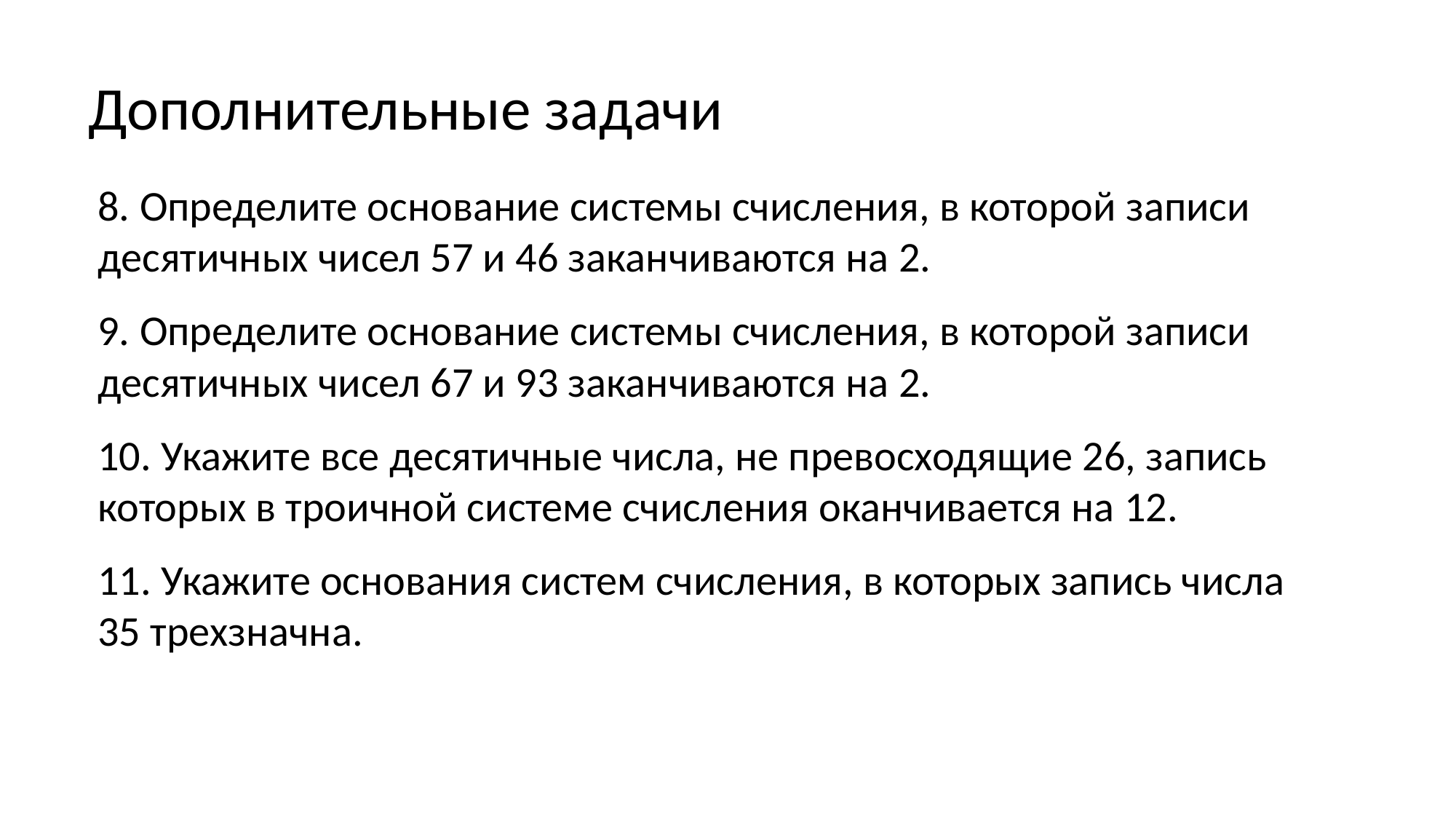

# Дополнительные задачи
8. Определите основание системы счисления, в которой записи десятичных чисел 57 и 46 заканчиваются на 2.
9. Определите основание системы счисления, в которой записи десятичных чисел 67 и 93 заканчиваются на 2.
10. Укажите все десятичные числа, не превосходящие 26, запись которых в троичной системе счисления оканчивается на 12.
11. Укажите основания систем счисления, в которых запись числа 35 трехзначна.